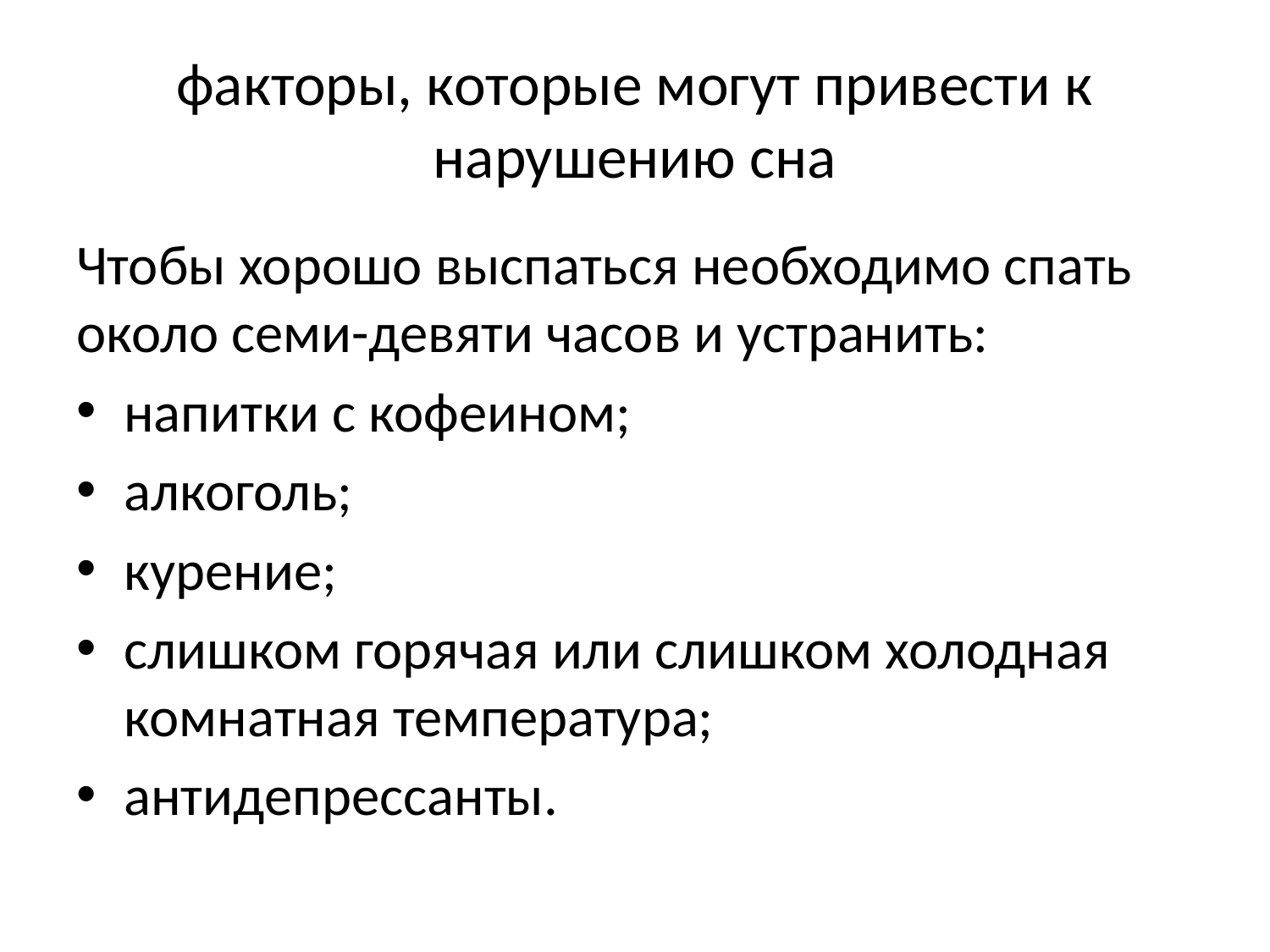

# факторы, которые могут привести к нарушению сна
Чтобы хорошо выспаться необходимо спать около семи-девяти часов и устранить:
напитки с кофеином;
алкоголь;
курение;
слишком горячая или слишком холодная комнатная температура;
антидепрессанты.